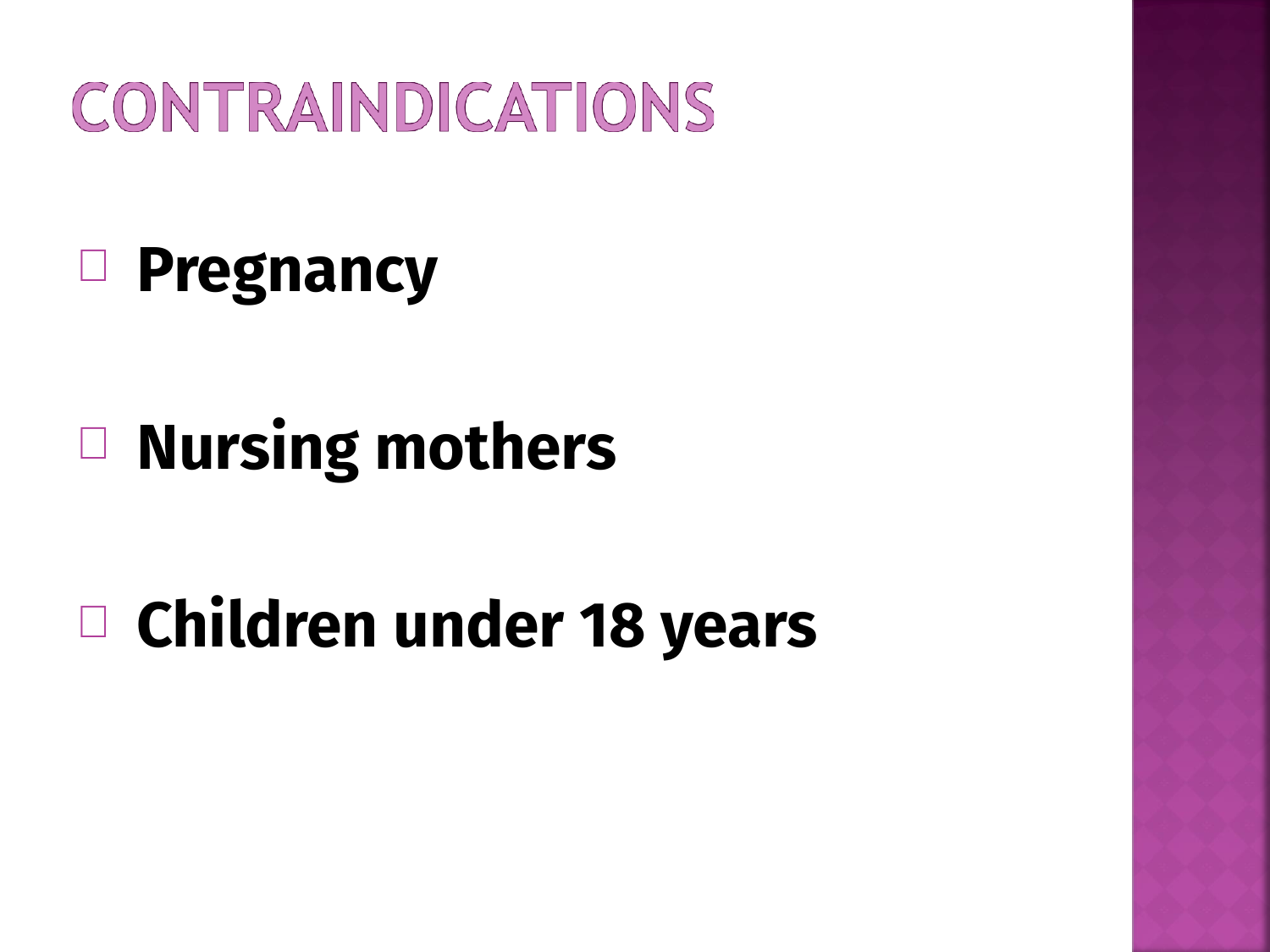

Pregnancy

Nursing mothers

Children under 18 years